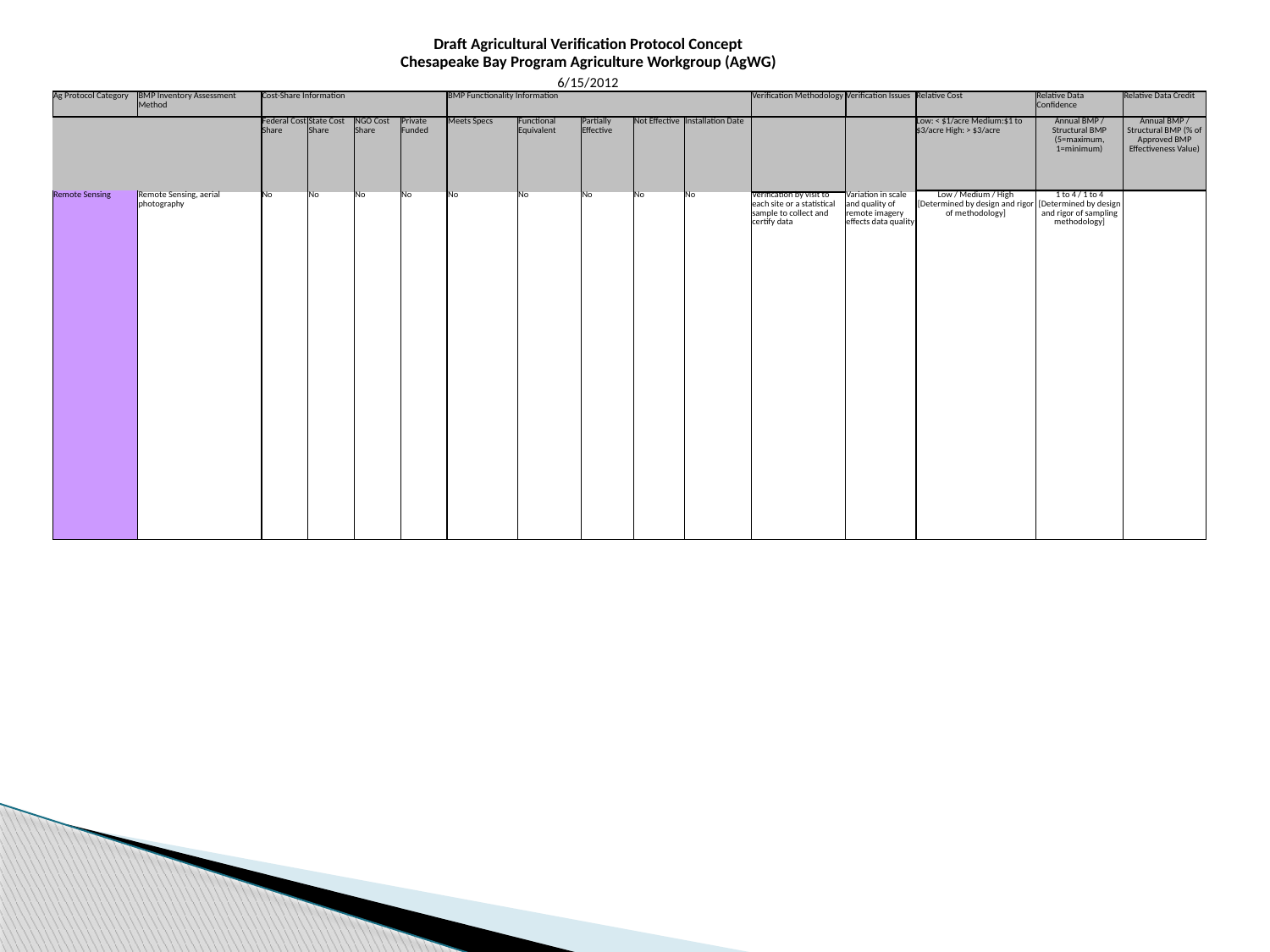

| Draft Agricultural Verification Protocol Concept |  |  |  |  |  |  |  |  |  |  |  |  |  |  |  |
| --- | --- | --- | --- | --- | --- | --- | --- | --- | --- | --- | --- | --- | --- | --- | --- |
| Chesapeake Bay Program Agriculture Workgroup (AgWG) |  |  |  |  |  |  |  |  |  |  |  |  |  |  |  |
| 6/15/2012 |  |  |  |  |  |  |  |  |  |  |  |  |  |  |  |
| Ag Protocol Category | BMP Inventory Assessment Method | Cost-Share Information |  |  |  | BMP Functionality Information |  |  |  |  | Verification Methodology | Verification Issues | Relative Cost | Relative Data Confidence | Relative Data Credit |
|  |  | Federal Cost Share | State Cost Share | NGO Cost Share | Private Funded | Meets Specs | Functional Equivalent | Partially Effective | Not Effective | Installation Date |  |  | Low: < $1/acre Medium:$1 to $3/acre High: > $3/acre | Annual BMP / Structural BMP (5=maximum, 1=minimum) | Annual BMP / Structural BMP (% of Approved BMP Effectiveness Value) |
| Remote Sensing | Remote Sensing, aerial photography | No | No | No | No | No | No | No | No | No | Verification by visit to each site or a statistical sample to collect and certify data | Variation in scale and quality of remote imagery effects data quality | Low / Medium / High [Determined by design and rigor of methodology] | 1 to 4 / 1 to 4 [Determined by design and rigor of sampling methodology] |  |
| --- | --- | --- | --- | --- | --- | --- | --- | --- | --- | --- | --- | --- | --- | --- | --- |